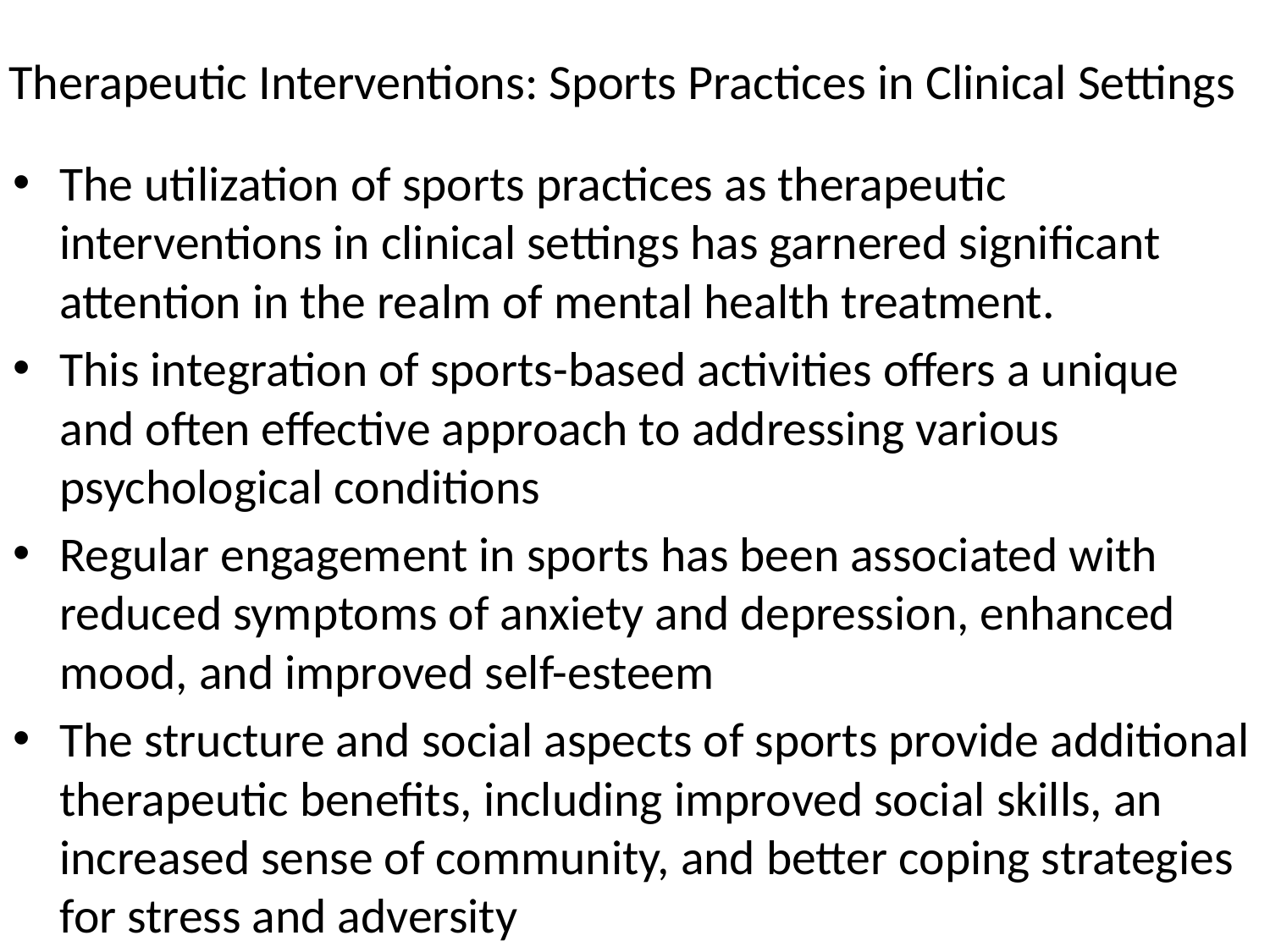

# Therapeutic Interventions: Sports Practices in Clinical Settings
The utilization of sports practices as therapeutic interventions in clinical settings has garnered significant attention in the realm of mental health treatment.
This integration of sports-based activities offers a unique and often effective approach to addressing various psychological conditions
Regular engagement in sports has been associated with reduced symptoms of anxiety and depression, enhanced mood, and improved self-esteem
The structure and social aspects of sports provide additional therapeutic benefits, including improved social skills, an increased sense of community, and better coping strategies for stress and adversity